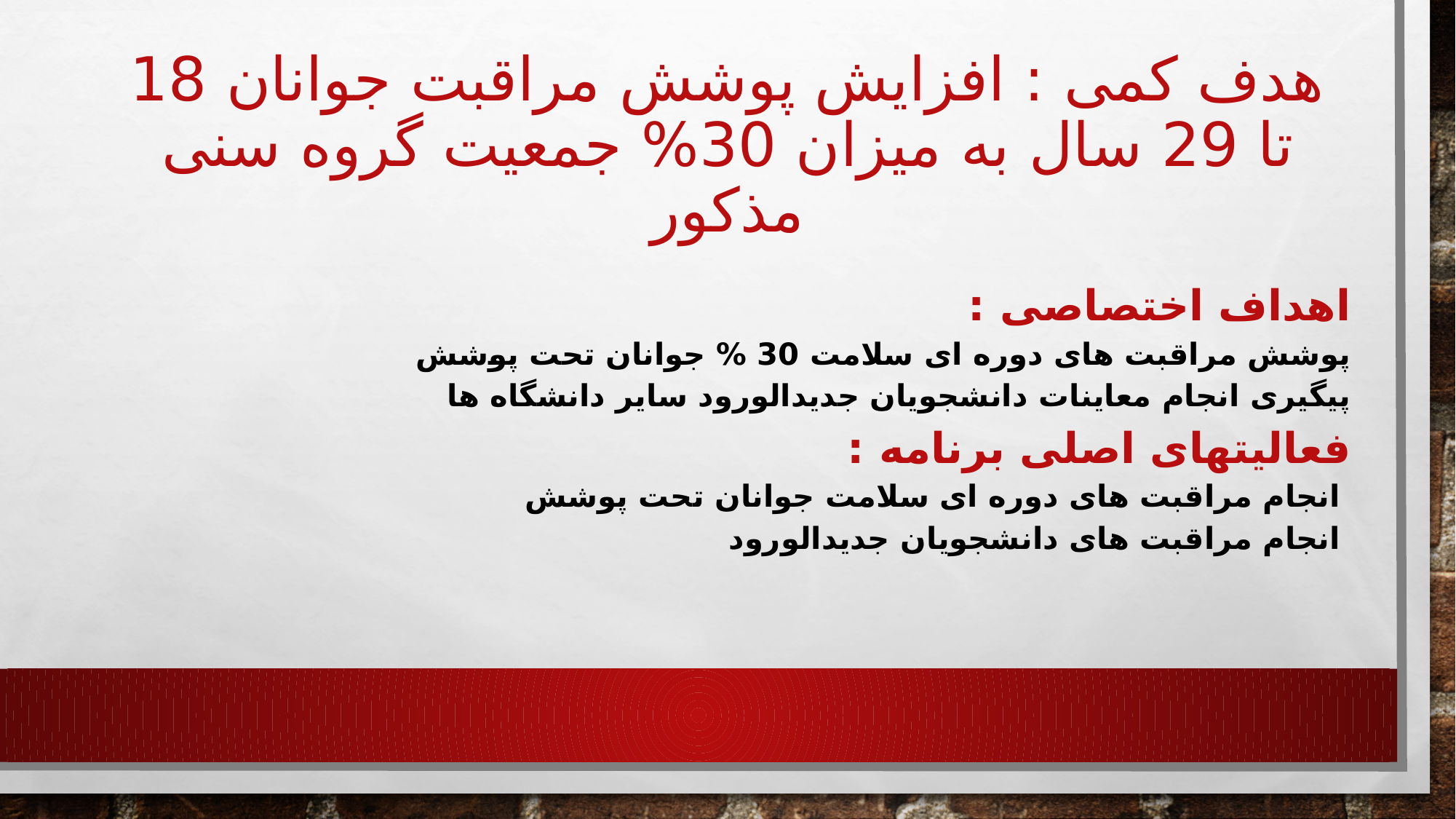

# هدف کمی : افزایش پوشش مراقبت جوانان 18 تا 29 سال به میزان 30% جمعیت گروه سنی مذکور

اهداف اختصاصی :
پوشش مراقبت های دوره ای سلامت 30 % جوانان تحت پوشش
پیگیری انجام معاینات دانشجویان جدیدالورود سایر دانشگاه ها
فعالیتهای اصلی برنامه :
 انجام مراقبت های دوره ای سلامت جوانان تحت پوشش
 انجام مراقبت های دانشجویان جدیدالورود